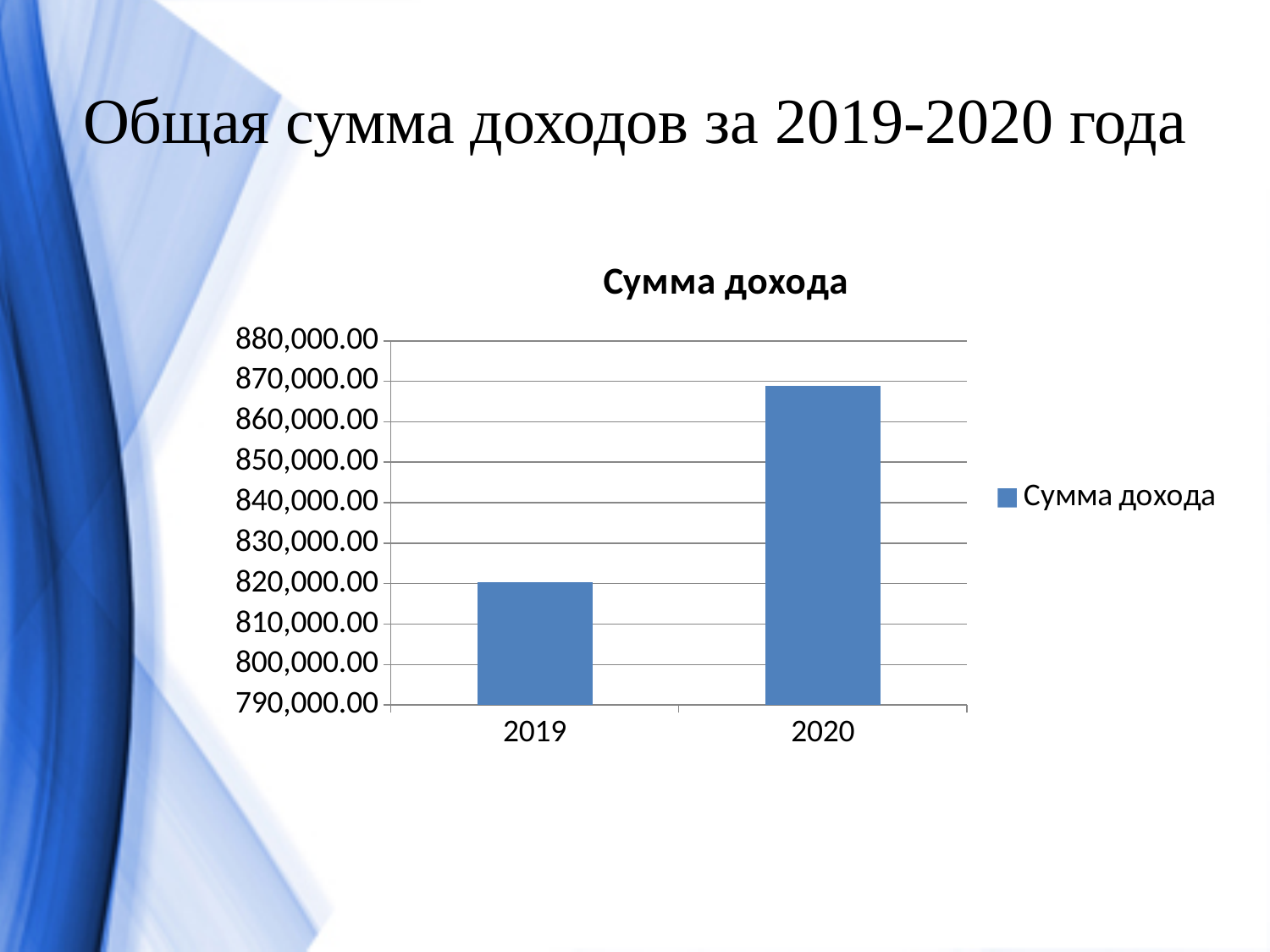

# Общая сумма доходов за 2019-2020 года

### Chart:

| Category | Сумма дохода |
|---|---|
| 2019 | 820454.0 |
| 2020 | 868943.0 |